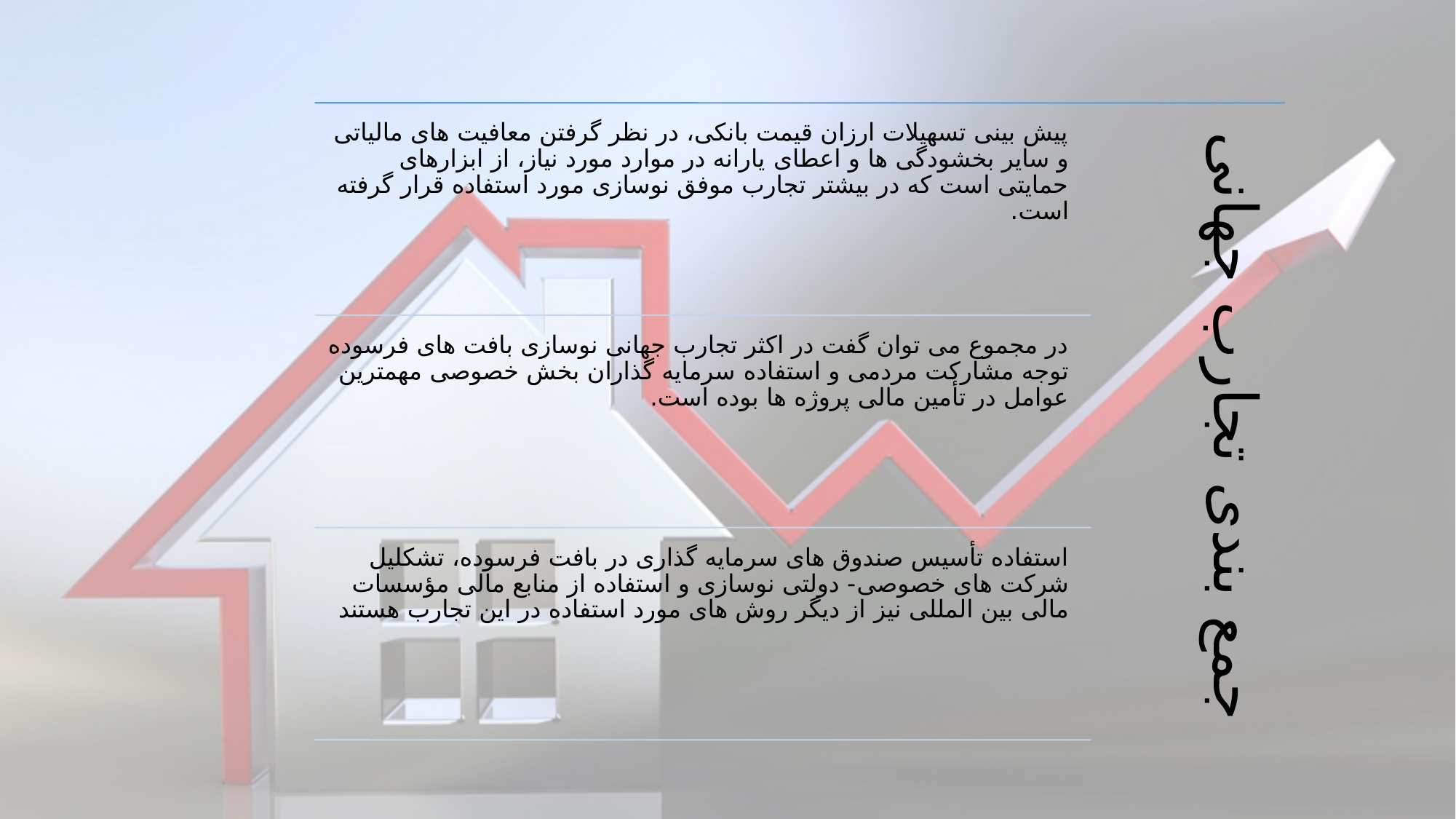

جمع بندی تجارب جهانی
پیش بینی تسهیلات ارزان قیمت بانکی، در نظر گرفتن معافیت های مالیاتی و سایر بخشودگی ها و اعطای یارانه در موارد مورد نیاز، از ابزارهای حمایتی است که در بیشتر تجارب موفق نوسازی مورد استفاده قرار گرفته است.
در مجموع می توان گفت در اکثر تجارب جهانی نوسازی بافت های فرسوده توجه مشارکت مردمی و استفاده سرمایه گذاران بخش خصوصی مهمترین عوامل در تأمین مالی پروژه ها بوده است.
استفاده تأسیس صندوق های سرمایه گذاری در بافت فرسوده، تشکلیل شرکت های خصوصی- دولتی نوسازی و استفاده از منابع مالی مؤسسات مالی بین المللی نیز از دیگر روش های مورد استفاده در این تجارب هستند